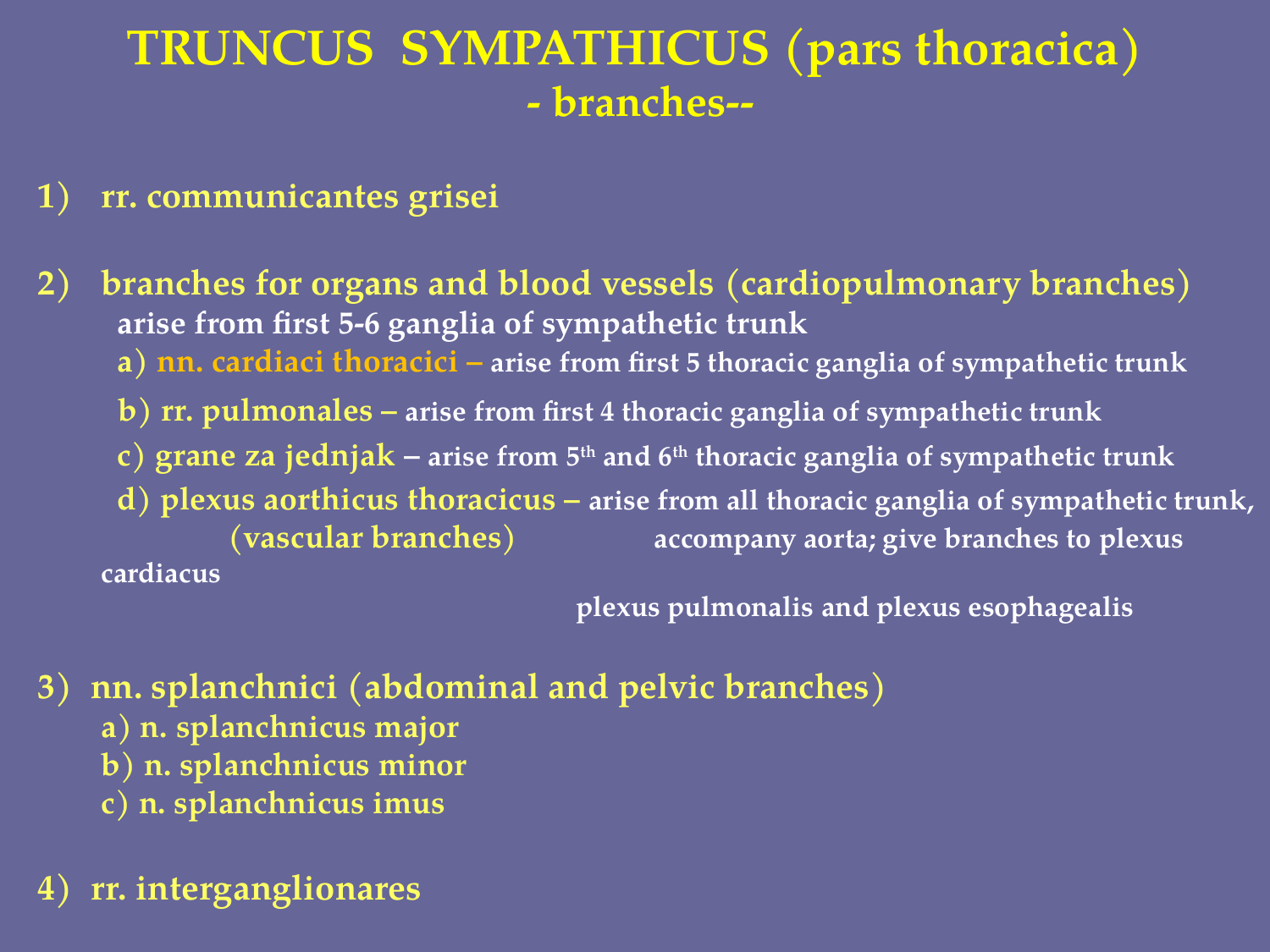

TRUNCUS  SYMPATHICUS (pars thoracica)
- branches--
rr. communicantes grisei
branches for organs and blood vessels (cardiopulmonary branches)
  arise from first 5-6 ganglia of sympathetic trunk
  a) nn. cardiaci thoracici – arise from first 5 thoracic ganglia of sympathetic trunk
	  b) rr. pulmonales – arise from first 4 thoracic ganglia of sympathetic trunk
	  c) grane za jednjak – arise from 5th and 6th thoracic ganglia of sympathetic trunk
	  d) plexus aorthicus thoracicus – arise from all thoracic ganglia of sympathetic trunk,
	(vascular branches)                 accompany aorta; give branches to plexus cardiacus
                                                                    plexus pulmonalis and plexus esophagealis
3)  nn. splanchnici (abdominal and pelvic branches)
a) n. splanchnicus major
b) n. splanchnicus minor
c) n. splanchnicus imus
4)  rr. interganglionares